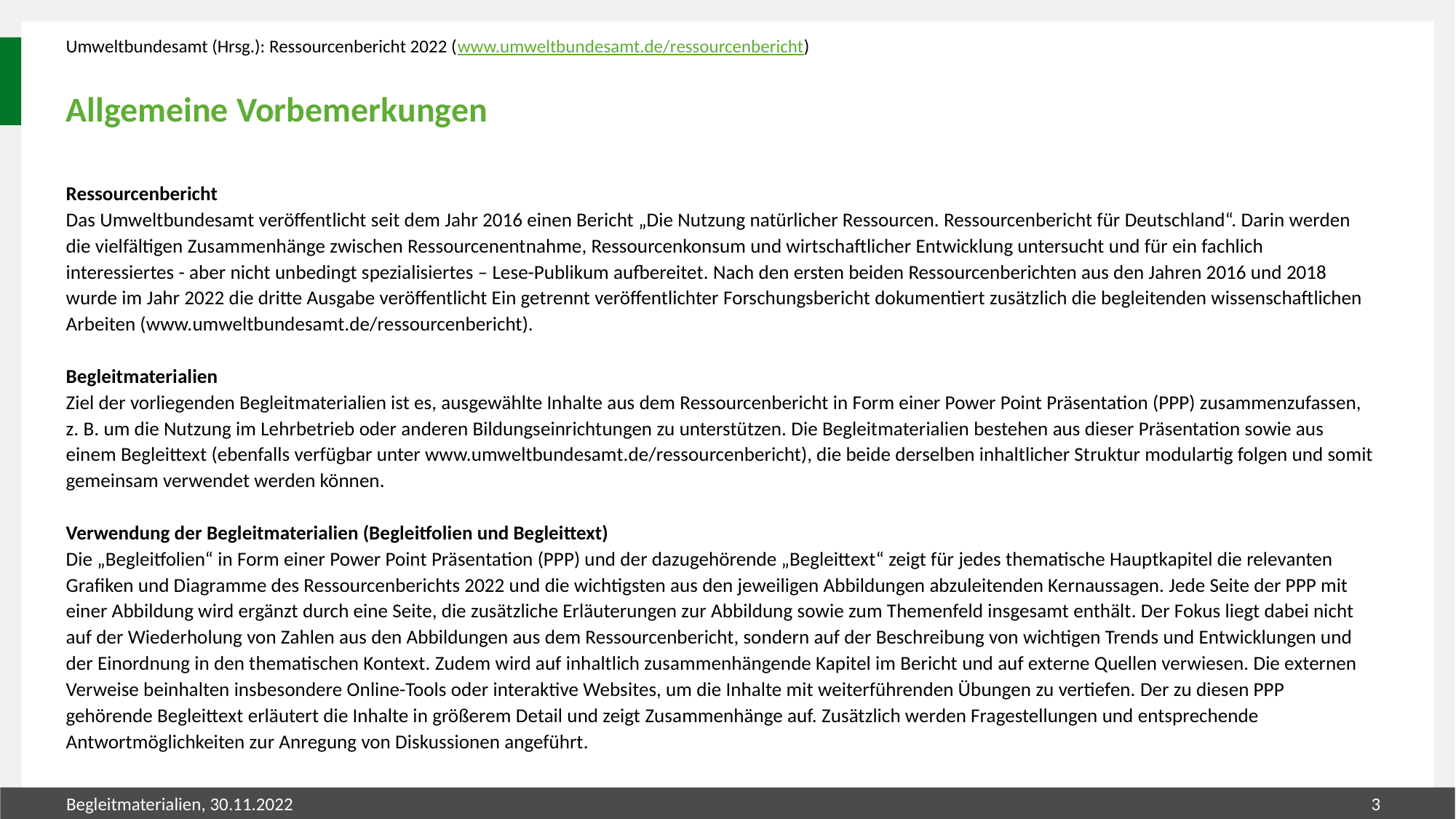

Umweltbundesamt (Hrsg.): Ressourcenbericht 2022 (www.umweltbundesamt.de/ressourcenbericht)
# Allgemeine Vorbemerkungen
Ressourcenbericht
Das Umweltbundesamt veröffentlicht seit dem Jahr 2016 einen Bericht „Die Nutzung natürlicher Ressourcen. Ressourcenbericht für Deutschland“. Darin werden die vielfältigen Zusammenhänge zwischen Ressourcenentnahme, Ressourcenkonsum und wirtschaftlicher Entwicklung untersucht und für ein fachlich interessiertes - aber nicht unbedingt spezialisiertes – Lese-Publikum aufbereitet. Nach den ersten beiden Ressourcenberichten aus den Jahren 2016 und 2018 wurde im Jahr 2022 die dritte Ausgabe veröffentlicht Ein getrennt veröffentlichter Forschungsbericht dokumentiert zusätzlich die begleitenden wissenschaftlichen Arbeiten (www.umweltbundesamt.de/ressourcenbericht).

Begleitmaterialien
Ziel der vorliegenden Begleitmaterialien ist es, ausgewählte Inhalte aus dem Ressourcenbericht in Form einer Power Point Präsentation (PPP) zusammenzufassen, z. B. um die Nutzung im Lehrbetrieb oder anderen Bildungseinrichtungen zu unterstützen. Die Begleitmaterialien bestehen aus dieser Präsentation sowie aus einem Begleittext (ebenfalls verfügbar unter www.umweltbundesamt.de/ressourcenbericht), die beide derselben inhaltlicher Struktur modulartig folgen und somit gemeinsam verwendet werden können.

Verwendung der Begleitmaterialien (Begleitfolien und Begleittext)
Die „Begleitfolien“ in Form einer Power Point Präsentation (PPP) und der dazugehörende „Begleittext“ zeigt für jedes thematische Hauptkapitel die relevanten Grafiken und Diagramme des Ressourcenberichts 2022 und die wichtigsten aus den jeweiligen Abbildungen abzuleitenden Kernaussagen. Jede Seite der PPP mit einer Abbildung wird ergänzt durch eine Seite, die zusätzliche Erläuterungen zur Abbildung sowie zum Themenfeld insgesamt enthält. Der Fokus liegt dabei nicht auf der Wiederholung von Zahlen aus den Abbildungen aus dem Ressourcenbericht, sondern auf der Beschreibung von wichtigen Trends und Entwicklungen und der Einordnung in den thematischen Kontext. Zudem wird auf inhaltlich zusammenhängende Kapitel im Bericht und auf externe Quellen verwiesen. Die externen Verweise beinhalten insbesondere Online-Tools oder interaktive Websites, um die Inhalte mit weiterführenden Übungen zu vertiefen. Der zu diesen PPP gehörende Begleittext erläutert die Inhalte in größerem Detail und zeigt Zusammenhänge auf. Zusätzlich werden Fragestellungen und entsprechende Antwortmöglichkeiten zur Anregung von Diskussionen angeführt.

Begleitmaterialien, 30.11.2022
3